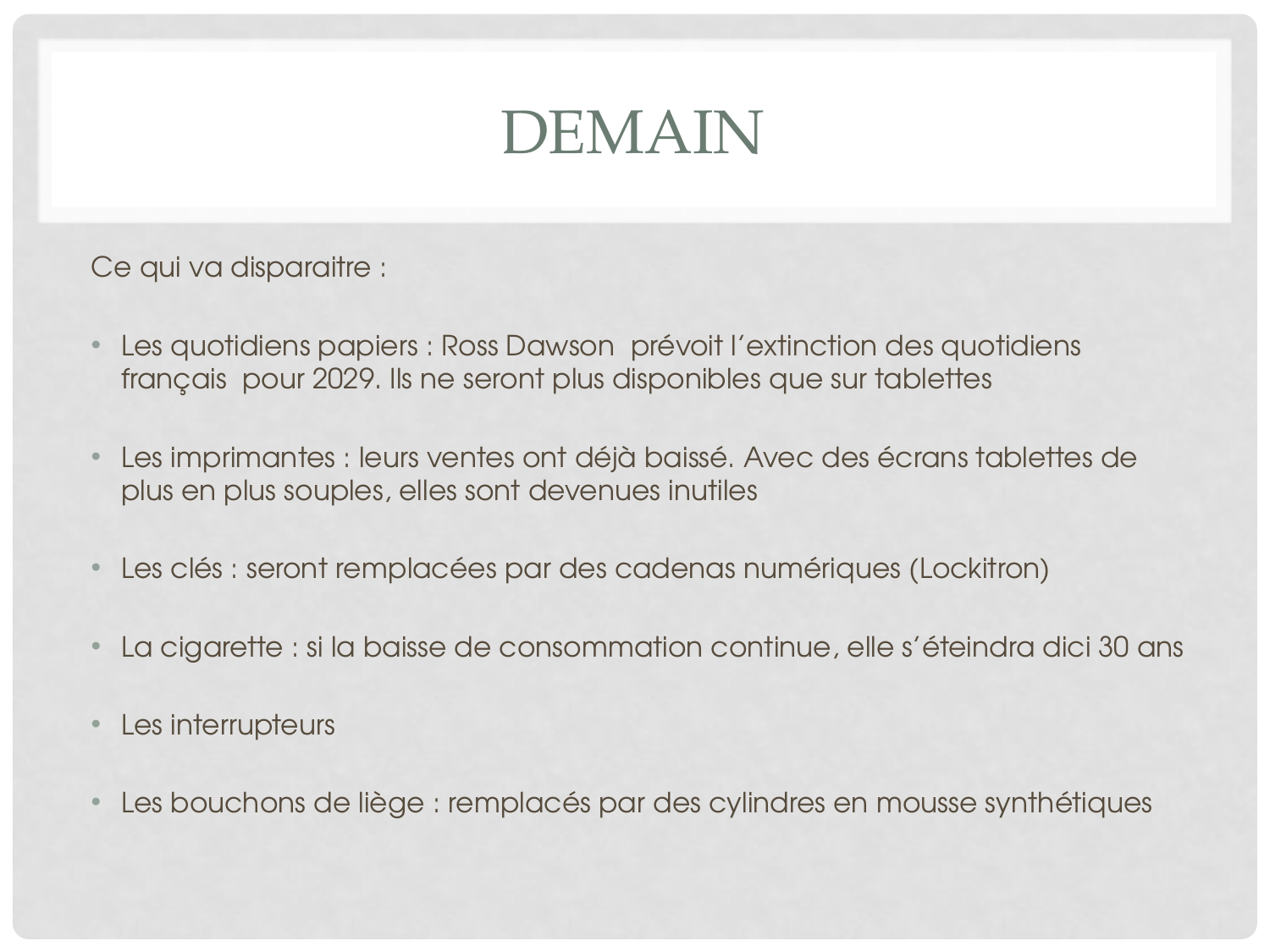

# demain
Ce qui va disparaitre :

Les quotidiens papiers : Ross Dawson  prévoit l’extinction des quotidiens français  pour 2029. Ils ne seront plus disponibles que sur tablettes

Les imprimantes : leurs ventes ont déjà baissé. Avec des écrans tablettes de plus en plus souples, elles sont devenues inutiles

Les clés : seront remplacées par des cadenas numériques (Lockitron)

La cigarette : si la baisse de consommation continue, elle s’éteindra dici 30 ans

Les interrupteurs

Les bouchons de liège : remplacés par des cylindres en mousse synthétiques